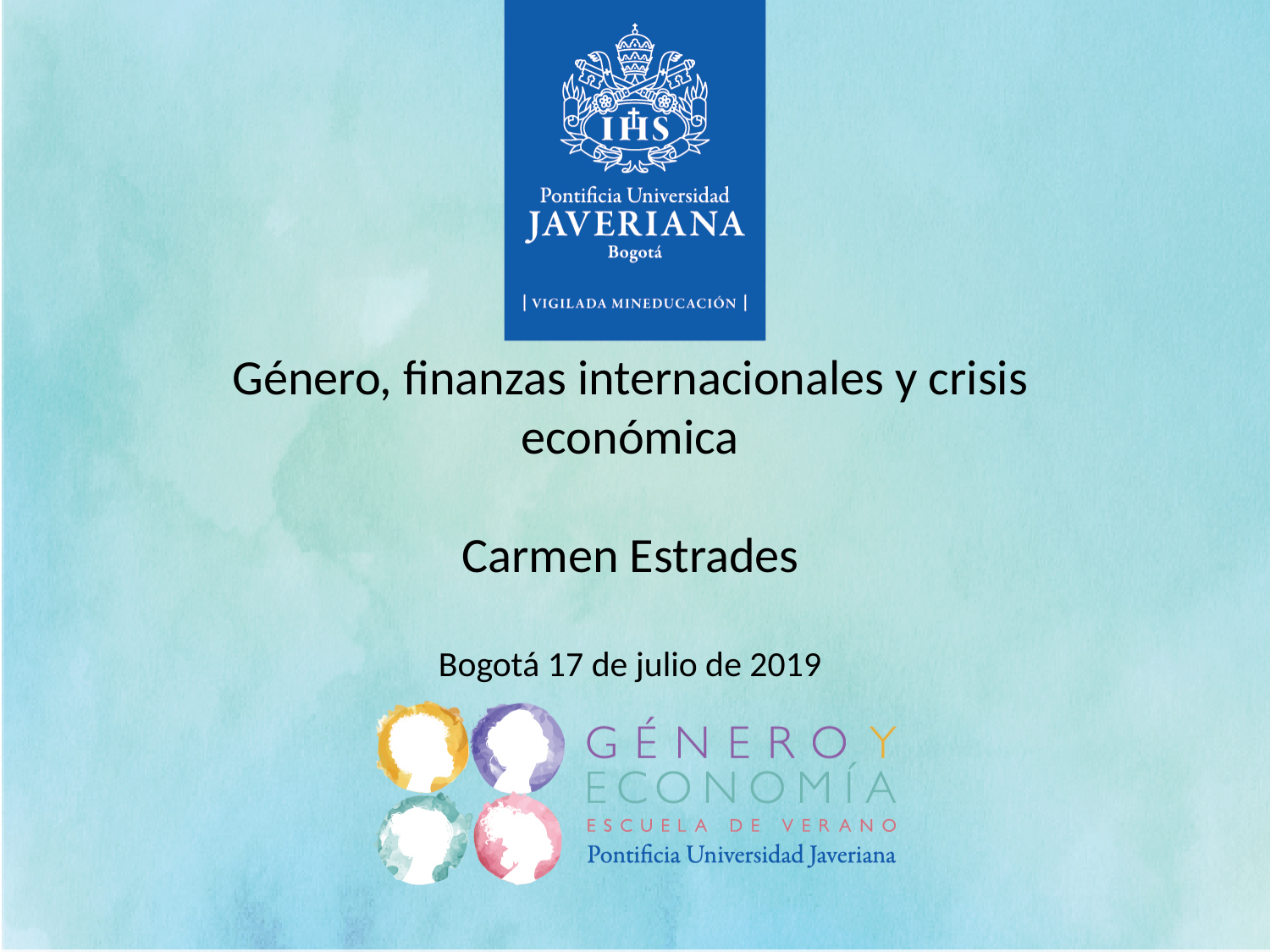

Género, finanzas internacionales y crisis económica

Carmen Estrades

Bogotá 17 de julio de 2019